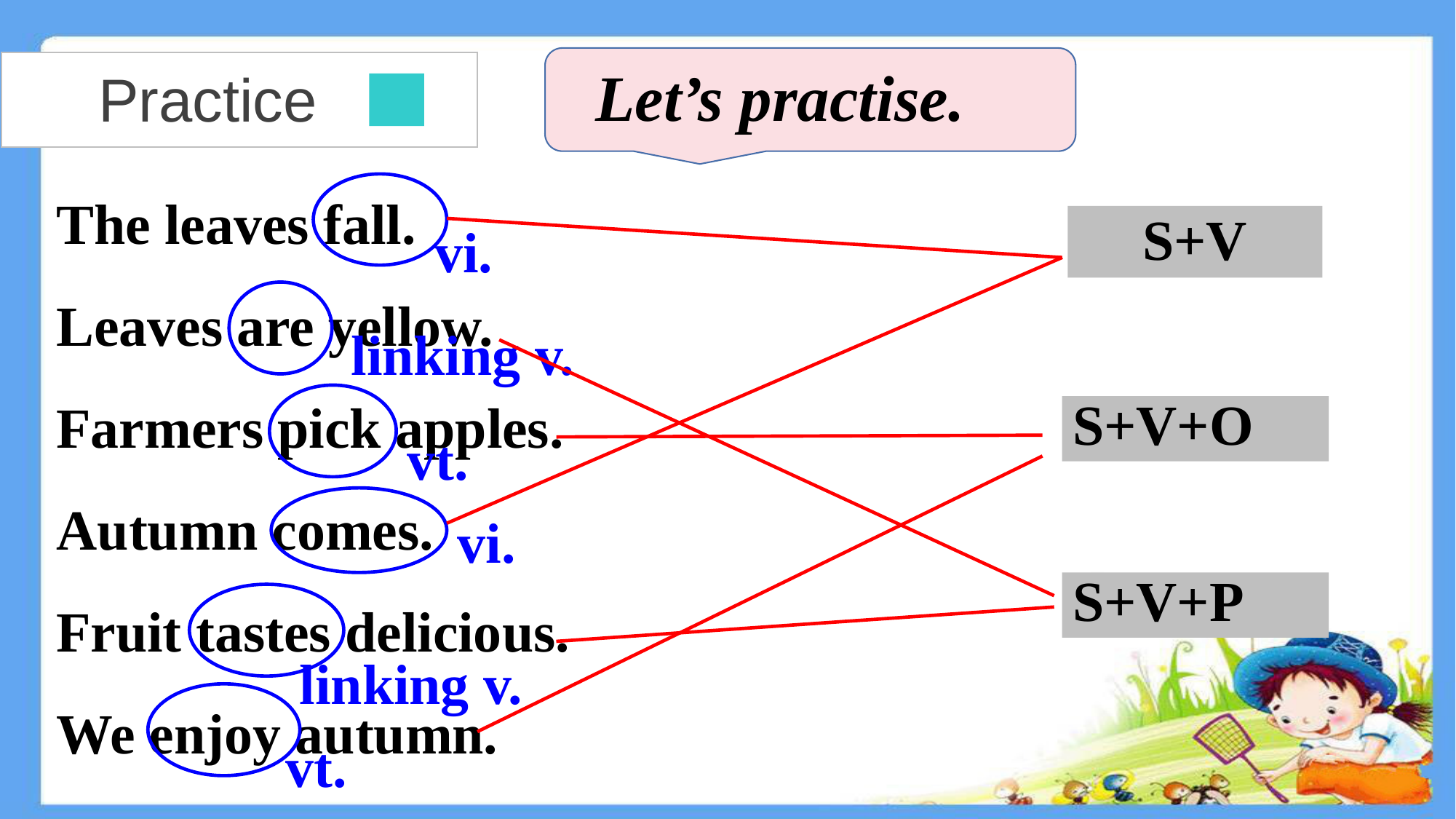

Let’s practise.

Practice

The leaves fall.
Leaves are yellow.
Farmers pick apples.
Autumn comes.
Fruit tastes delicious.
We enjoy autumn.

S+V
vi.

 linking v.

S+V+O
vt.

vi.
S+V+P

 linking v.

vt.